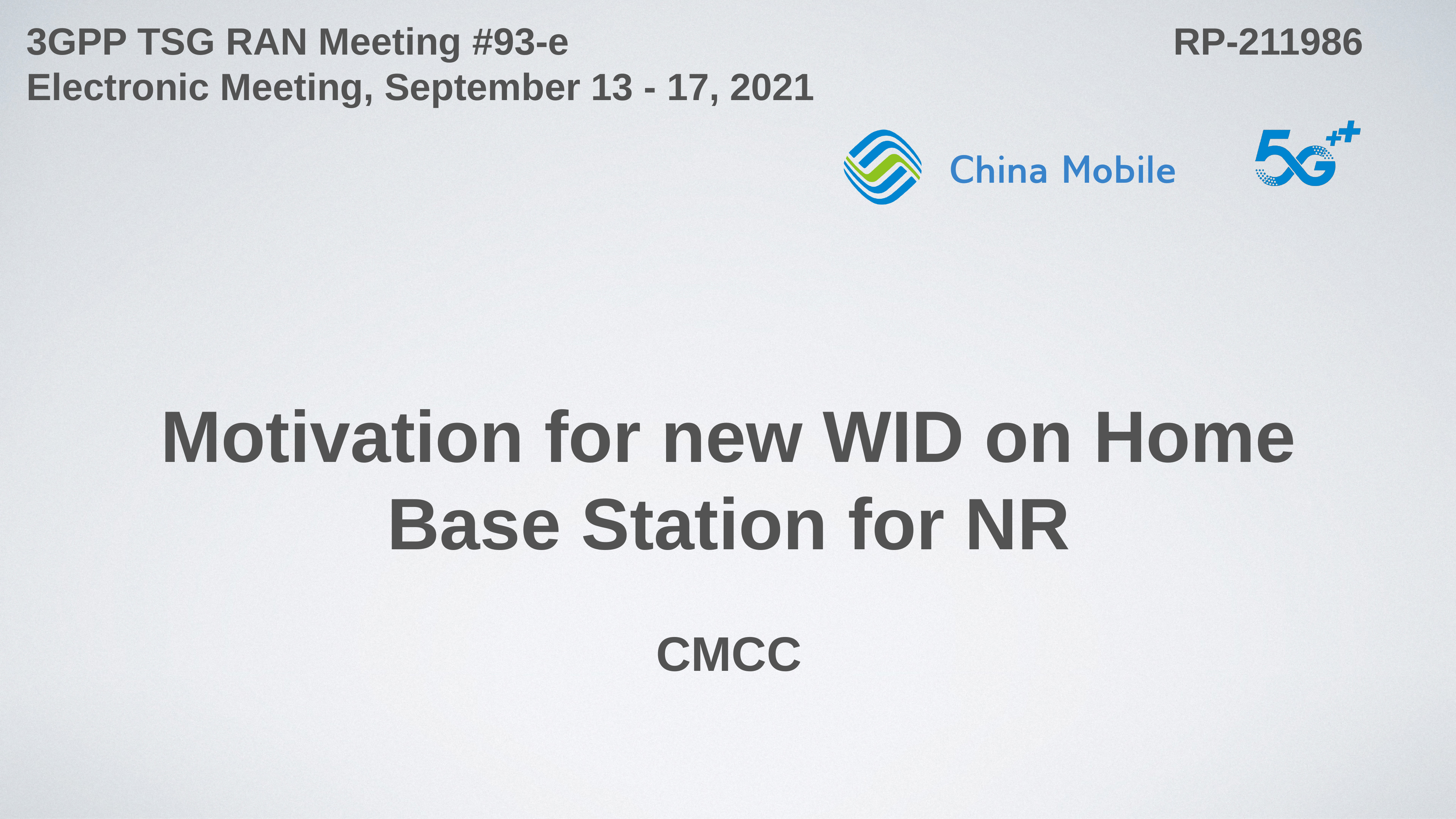

3GPP TSG RAN Meeting #93-e							                          RP-211986
Electronic Meeting, September 13 - 17, 2021

Motivation for new WID on Home Base Station for NR

CMCC